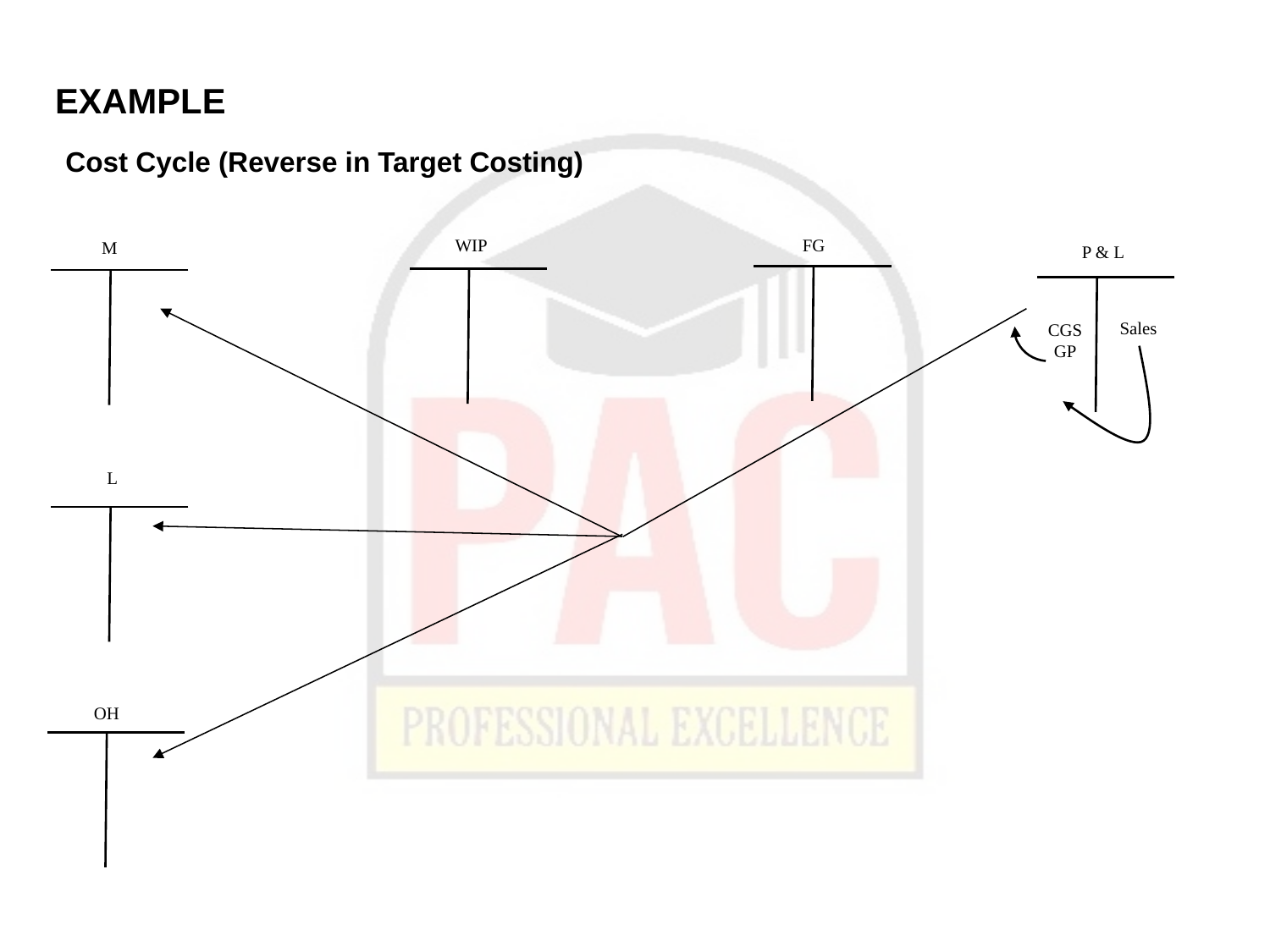

# EXAMPLE
Cost Cycle (Reverse in Target Costing)

WIP
FG
M
P & L

CGS
GP
Sales

L
OH